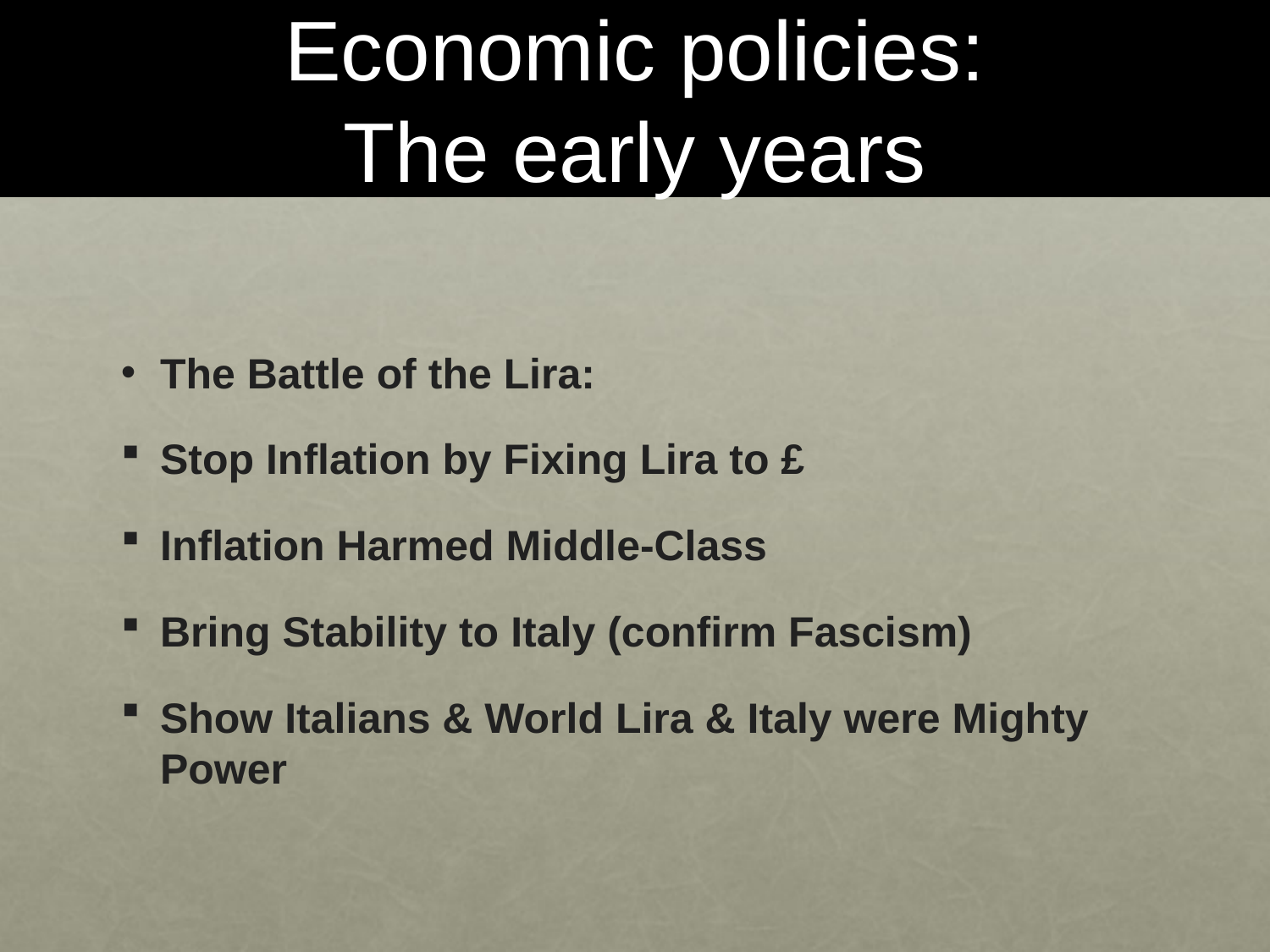

# Economic policies: The early years

The Battle of the Lira:
Stop Inflation by Fixing Lira to £
Inflation Harmed Middle-Class
Bring Stability to Italy (confirm Fascism)
Show Italians & World Lira & Italy were Mighty Power